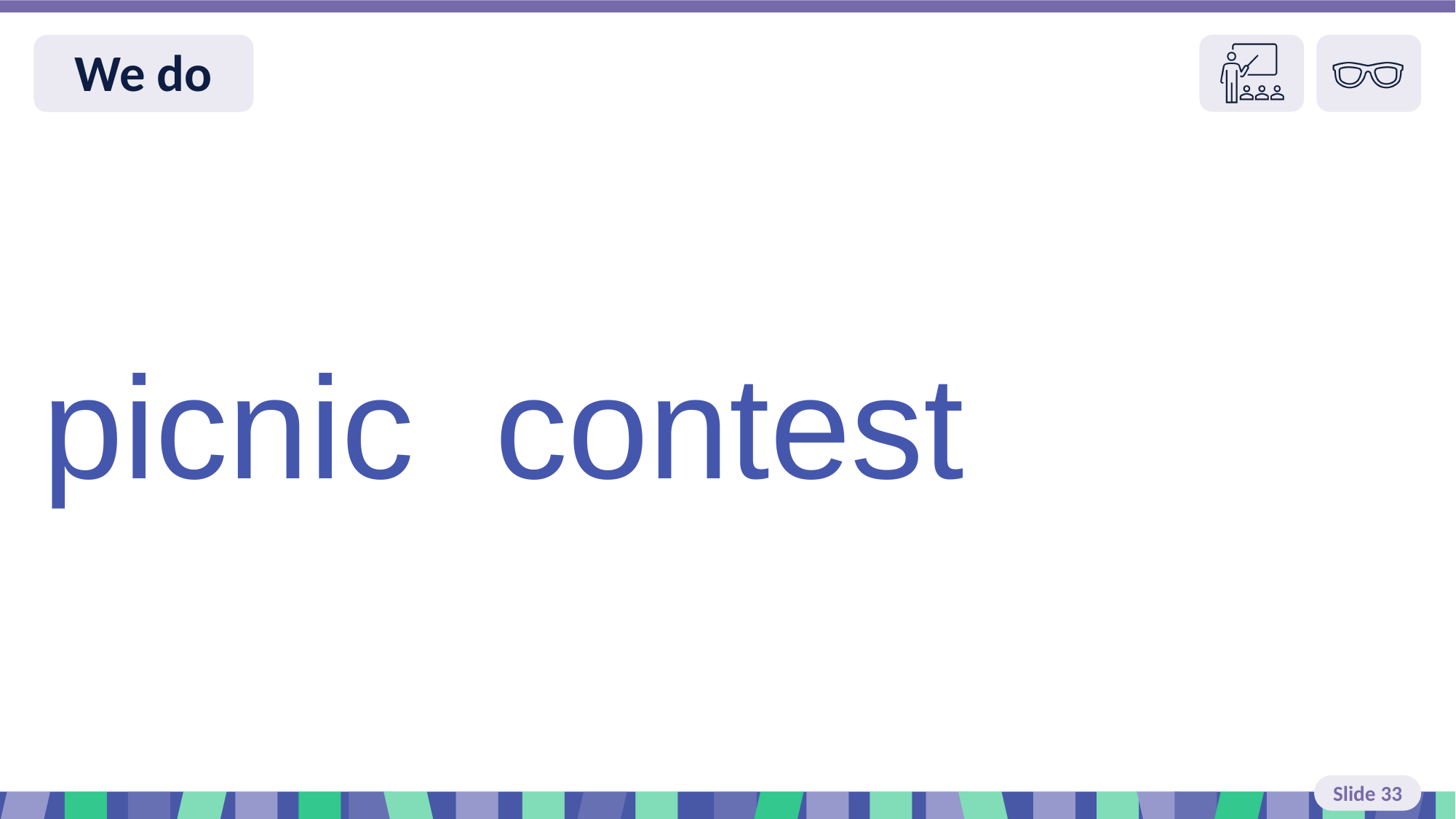

Slide 33 We do read
picnic  contest